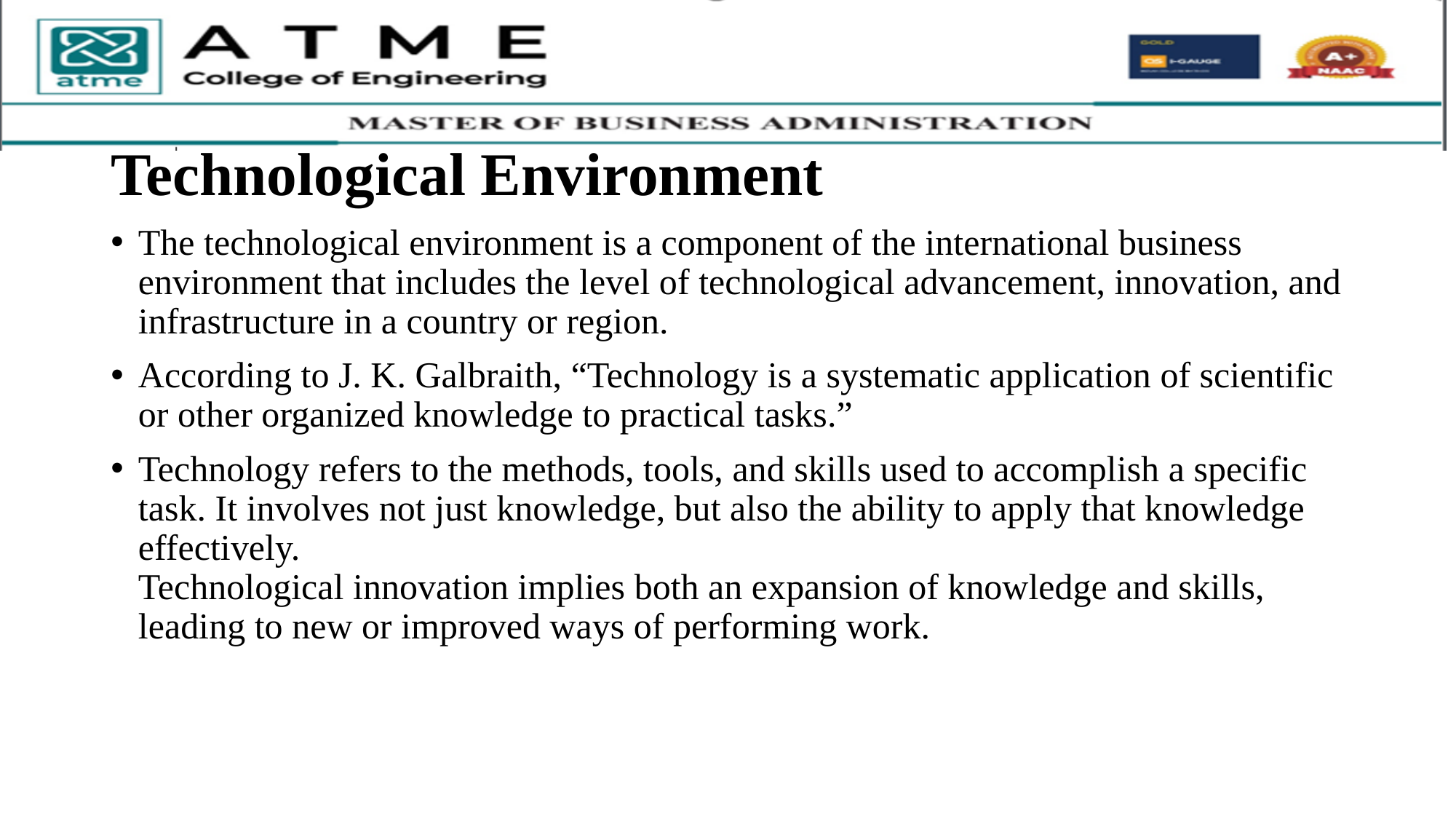

# Technological Environment
The technological environment is a component of the international business environment that includes the level of technological advancement, innovation, and infrastructure in a country or region.
According to J. K. Galbraith, “Technology is a systematic application of scientific or other organized knowledge to practical tasks.”
Technology refers to the methods, tools, and skills used to accomplish a specific task. It involves not just knowledge, but also the ability to apply that knowledge effectively.
Technological innovation implies both an expansion of knowledge and skills, leading to new or improved ways of performing work.